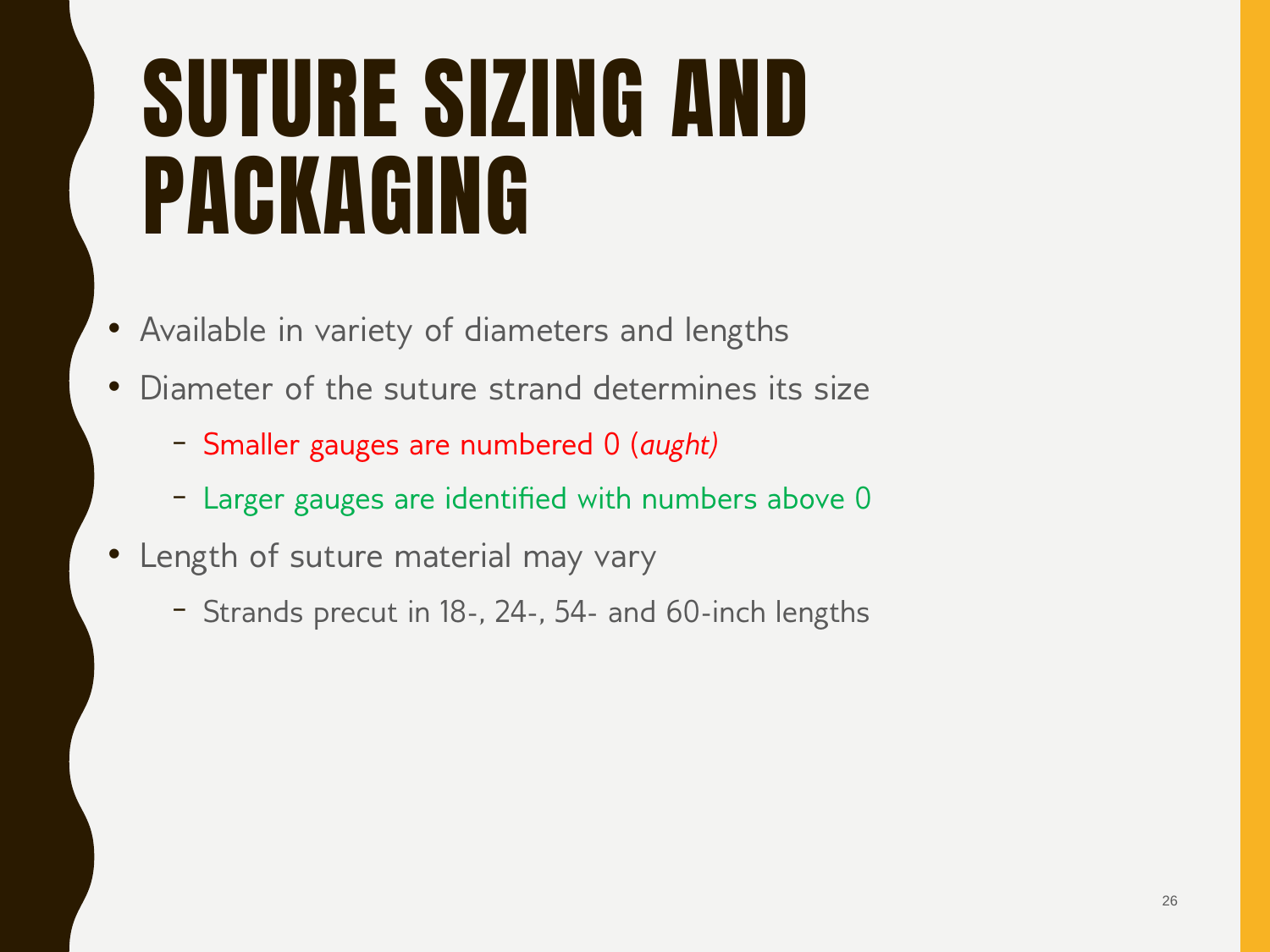

# Suture Sizing and Packaging
Available in variety of diameters and lengths
Diameter of the suture strand determines its size
Smaller gauges are numbered 0 (aught)
Larger gauges are identified with numbers above 0
Length of suture material may vary
Strands precut in 18-, 24-, 54- and 60-inch lengths
 26